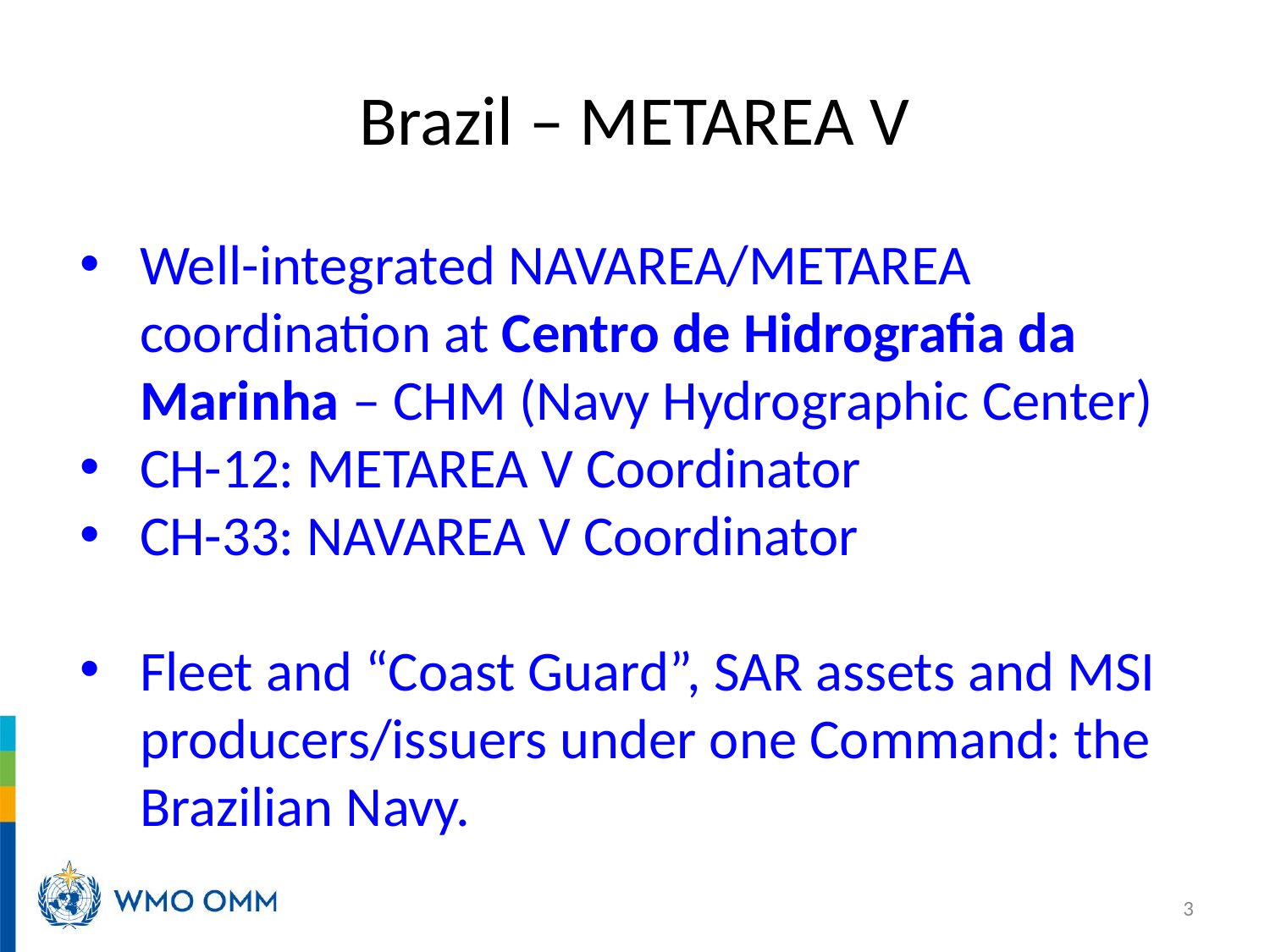

# Brazil – METAREA V
Well-integrated NAVAREA/METAREA coordination at Centro de Hidrografia da Marinha – CHM (Navy Hydrographic Center)
CH-12: METAREA V Coordinator
CH-33: NAVAREA V Coordinator

Fleet and “Coast Guard”, SAR assets and MSI producers/issuers under one Command: the Brazilian Navy.
3